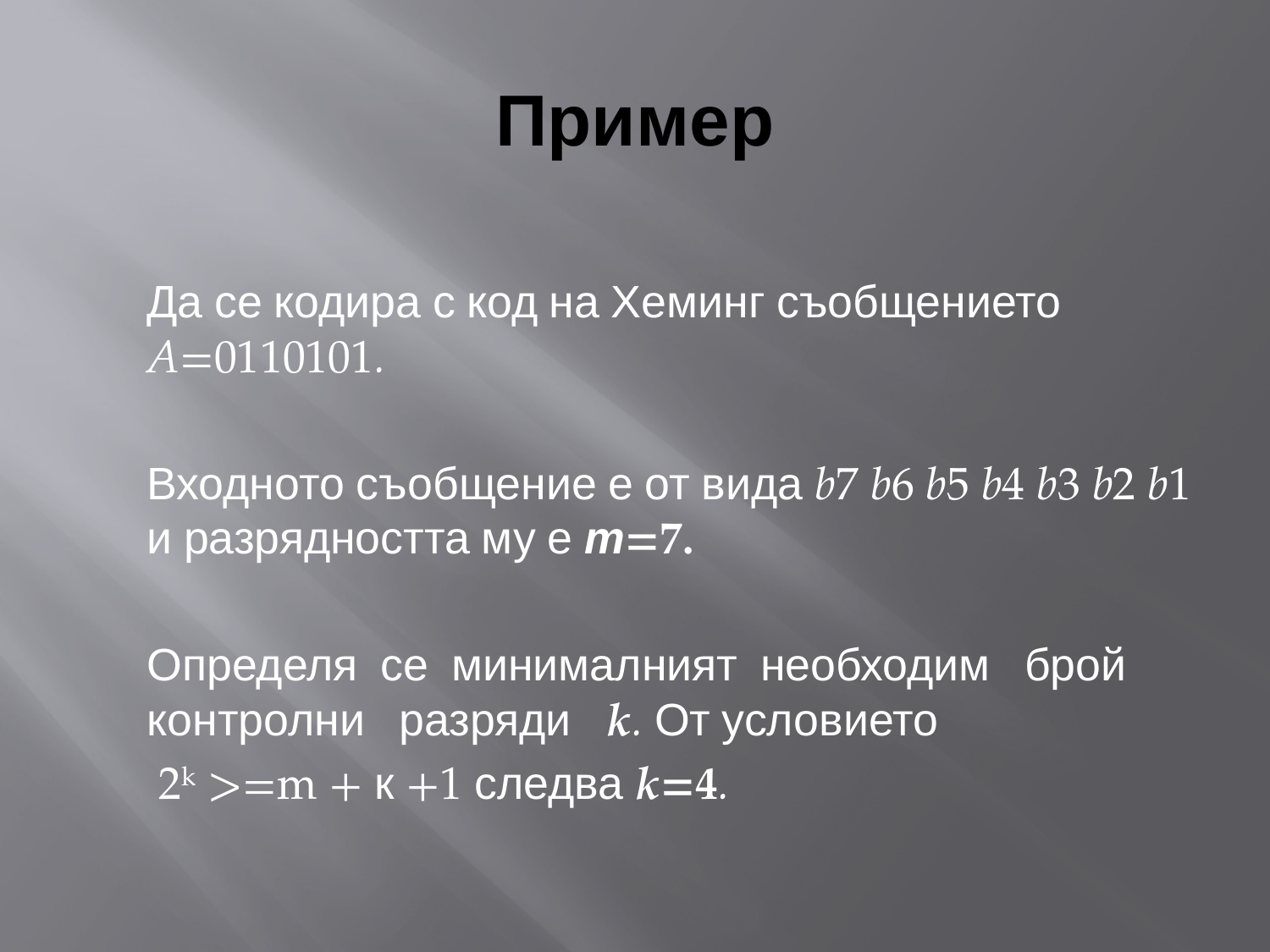

# Пример
	Да се кодира с код на Хеминг съобщението A=0110101.

	Входното съобщение е от вида b7 b6 b5 b4 b3 b2 b1 и разрядността му е т=7.

	Определя  се  минималният  необходим   брой   контролни   разряди   k. От условието
	 2k >=m + к +1 следва k=4.